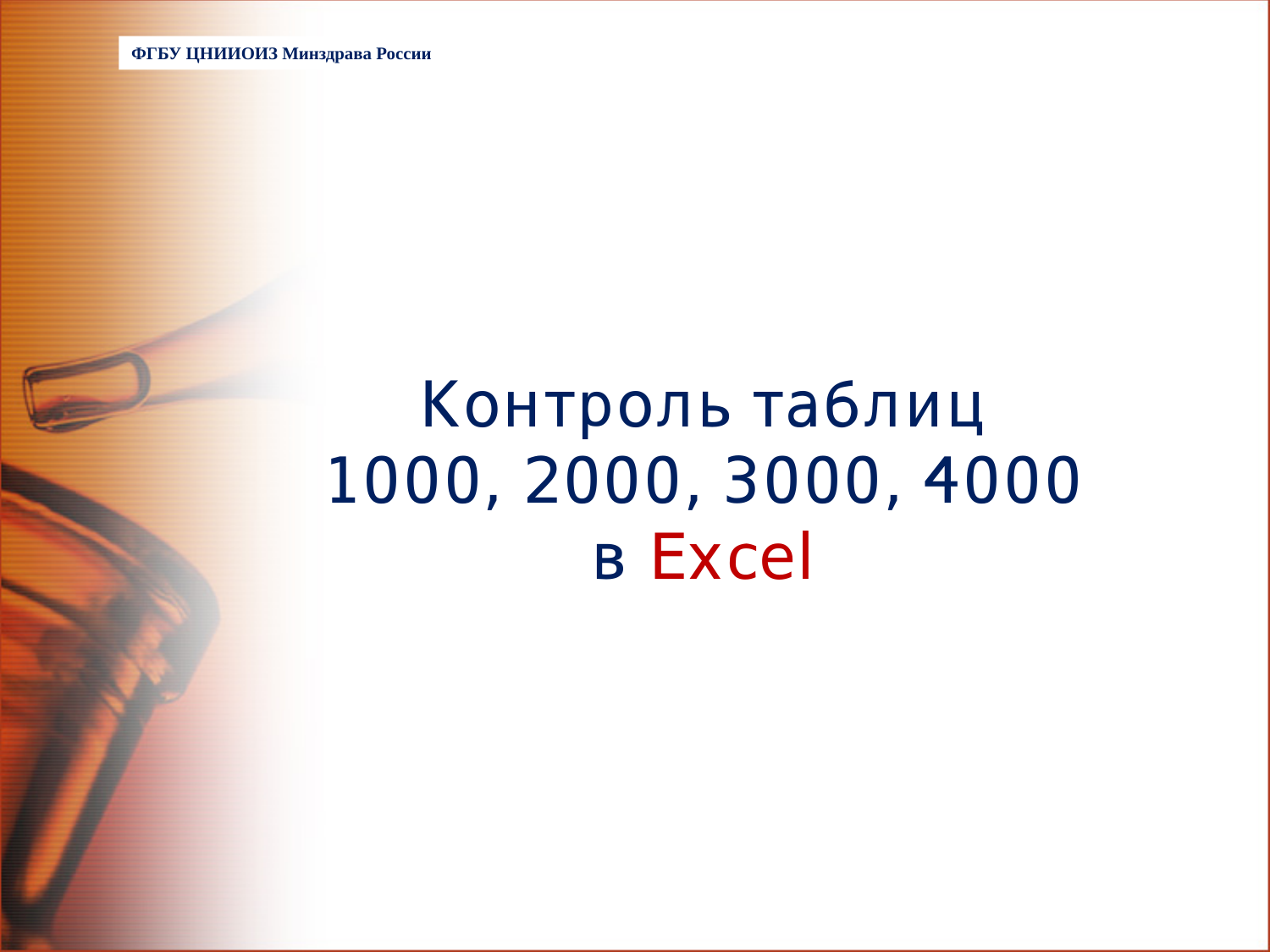

ФГБУ ЦНИИОИЗ Минздрава России

# Контроль таблиц 1000, 2000, 3000, 4000 в Excel